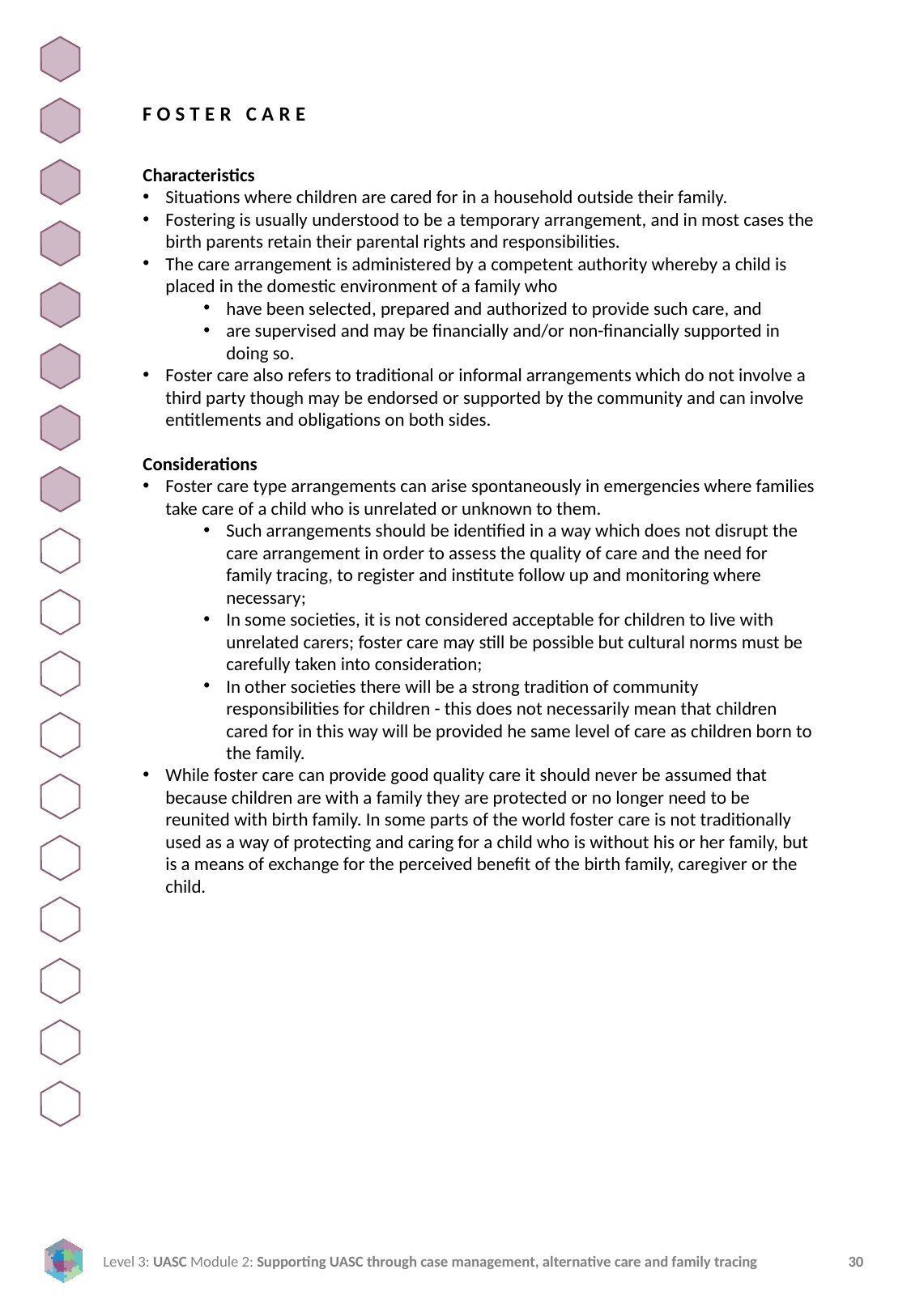

FOSTER CARE

Characteristics
Situations where children are cared for in a household outside their family.
Fostering is usually understood to be a temporary arrangement, and in most cases the birth parents retain their parental rights and responsibilities.
The care arrangement is administered by a competent authority whereby a child is placed in the domestic environment of a family who
have been selected, prepared and authorized to provide such care, and
are supervised and may be financially and/or non-financially supported in doing so.
Foster care also refers to traditional or informal arrangements which do not involve a third party though may be endorsed or supported by the community and can involve entitlements and obligations on both sides.

Considerations
Foster care type arrangements can arise spontaneously in emergencies where families take care of a child who is unrelated or unknown to them.
Such arrangements should be identified in a way which does not disrupt the care arrangement in order to assess the quality of care and the need for family tracing, to register and institute follow up and monitoring where necessary;
In some societies, it is not considered acceptable for children to live with unrelated carers; foster care may still be possible but cultural norms must be carefully taken into consideration;
In other societies there will be a strong tradition of community responsibilities for children - this does not necessarily mean that children cared for in this way will be provided he same level of care as children born to the family.
While foster care can provide good quality care it should never be assumed that because children are with a family they are protected or no longer need to be reunited with birth family. In some parts of the world foster care is not traditionally used as a way of protecting and caring for a child who is without his or her family, but is a means of exchange for the perceived benefit of the birth family, caregiver or the child.